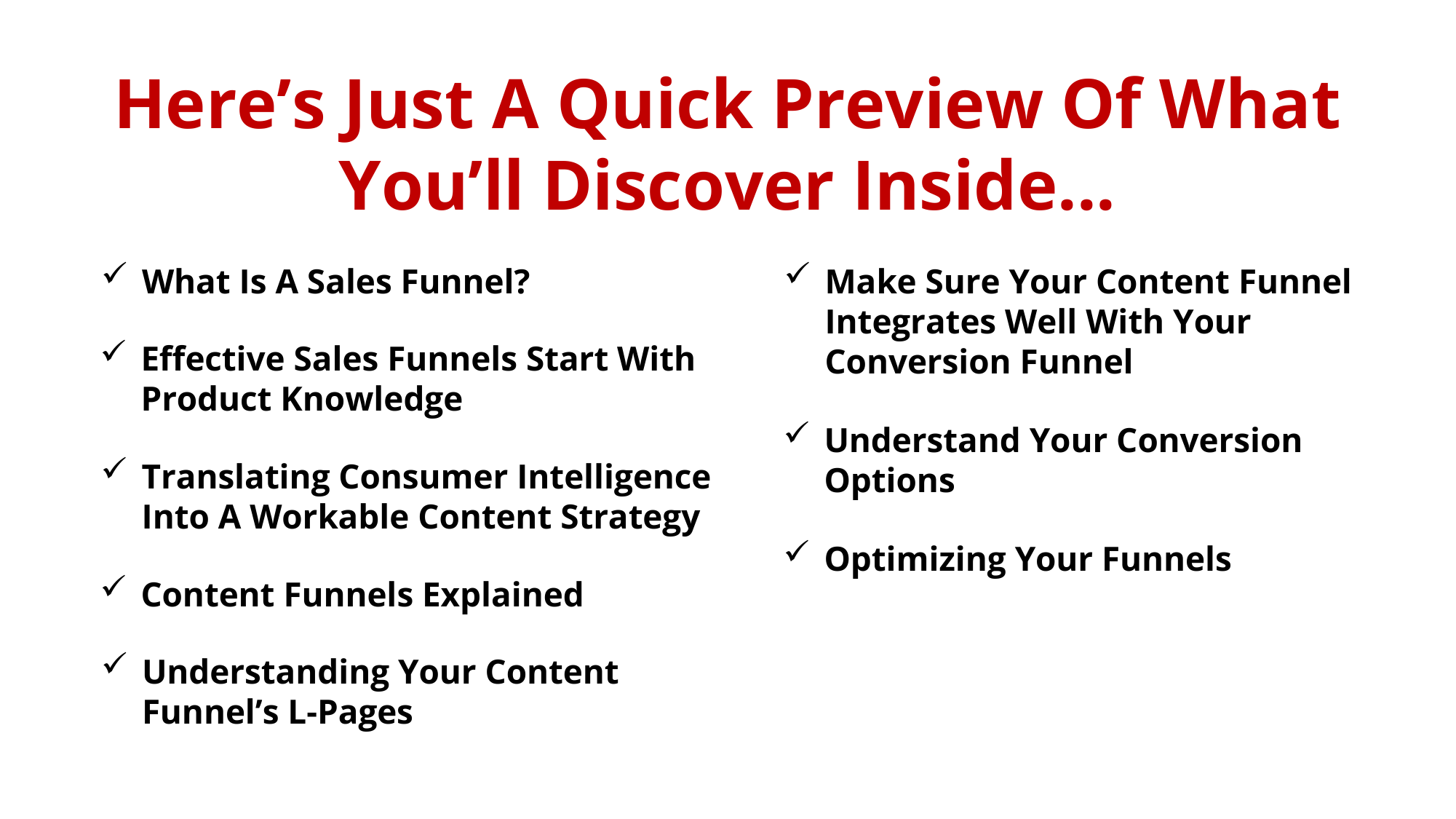

Here’s Just A Quick Preview Of What You’ll Discover Inside...
What Is A Sales Funnel?
Make Sure Your Content Funnel Integrates Well With Your Conversion Funnel
Effective Sales Funnels Start With Product Knowledge
Understand Your Conversion Options
Translating Consumer Intelligence Into A Workable Content Strategy
Optimizing Your Funnels
Content Funnels Explained
Understanding Your Content Funnel’s L-Pages